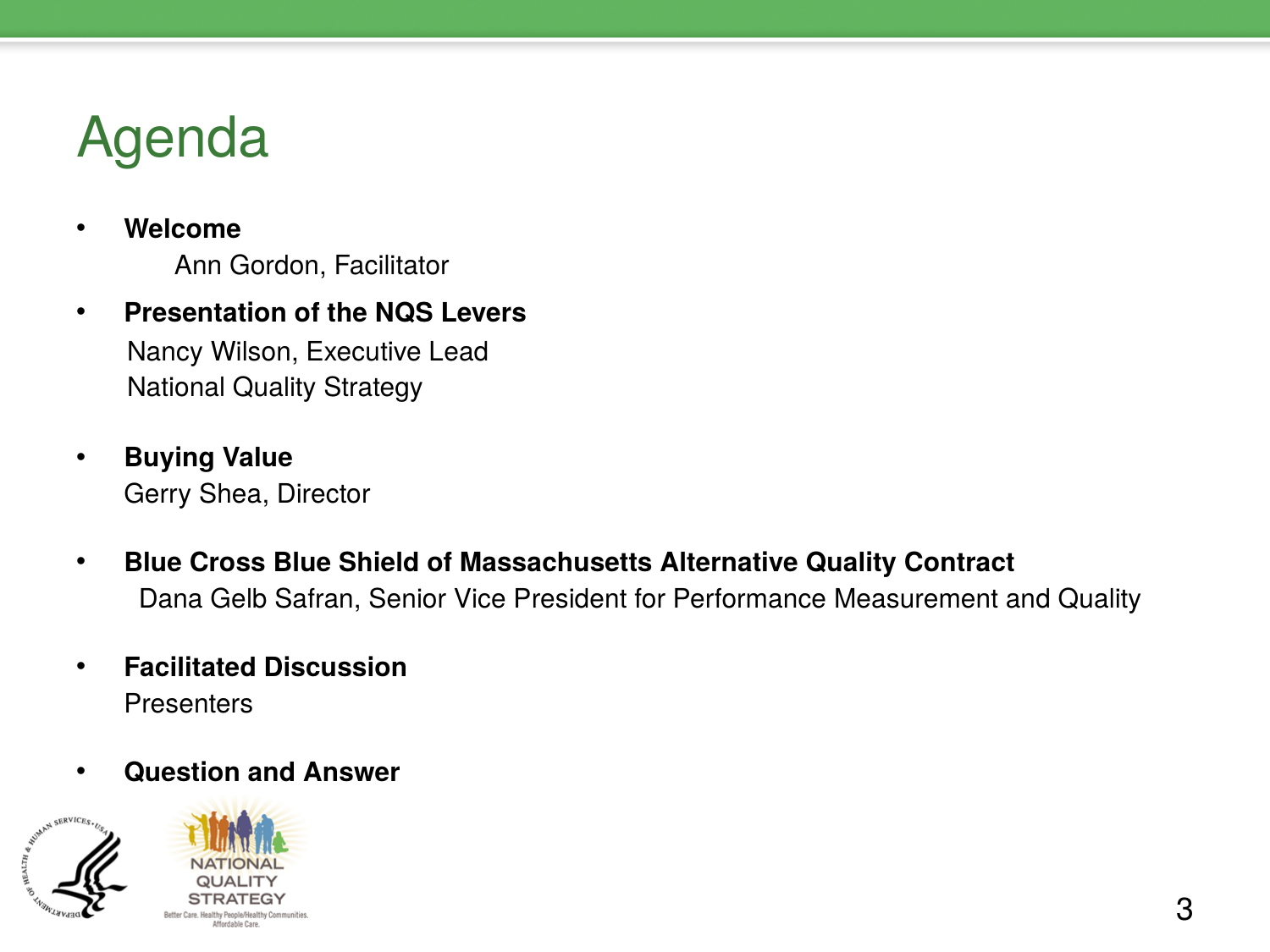

# Agenda
Welcome
	Ann Gordon, Facilitator
Presentation of the NQS Levers
     	Nancy Wilson, Executive Lead
	National Quality Strategy

Buying Value
	Gerry Shea, Director
Blue Cross Blue Shield of Massachusetts Alternative Quality Contract
  Dana Gelb Safran, Senior Vice President for Performance Measurement and Quality
Facilitated Discussion
	Presenters
Question and Answer

3